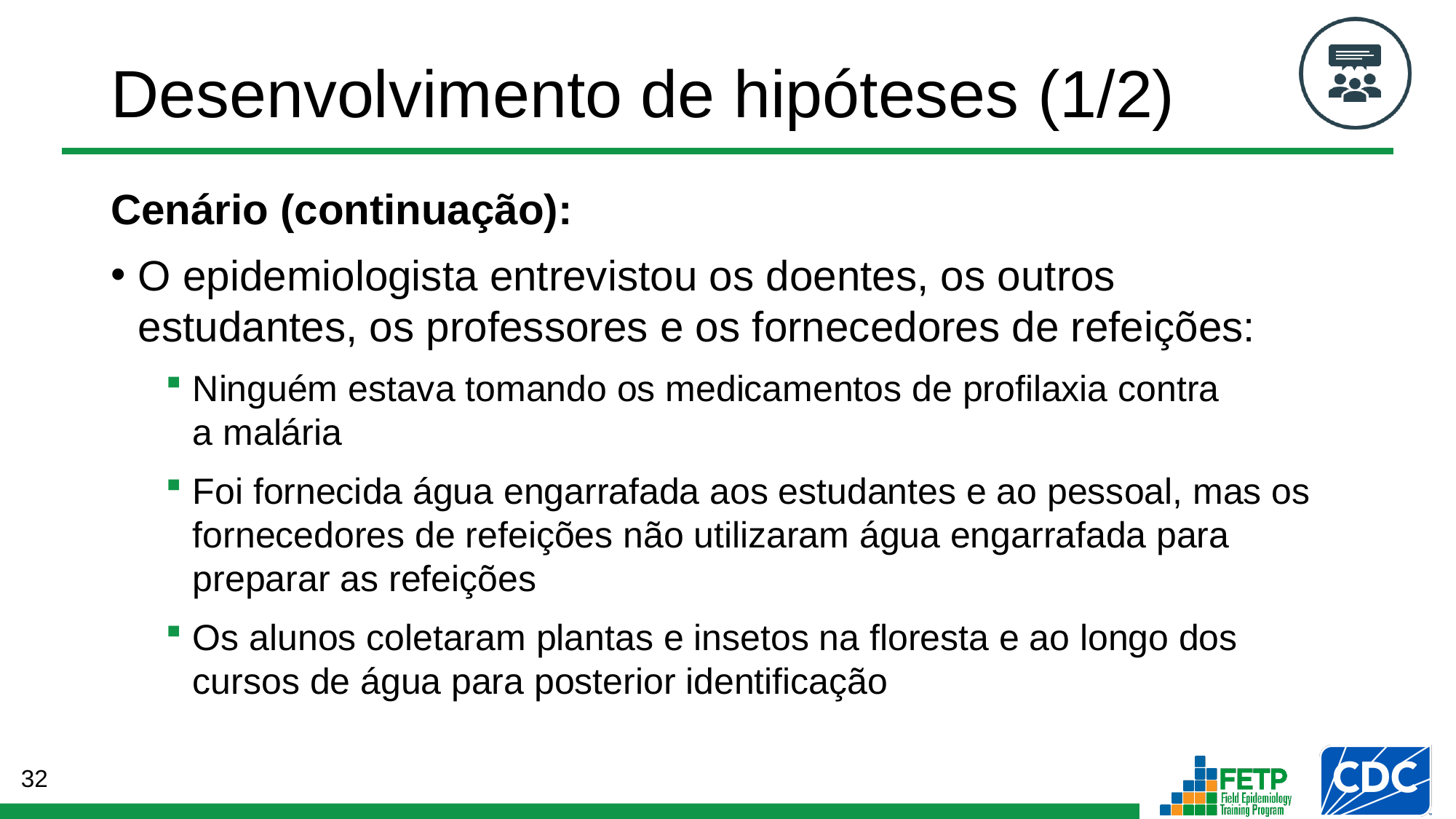

# Desenvolvimento de hipóteses (1/2)
Cenário (continuação):
O epidemiologista entrevistou os doentes, os outros estudantes, os professores e os fornecedores de refeições:
Ninguém estava tomando os medicamentos de profilaxia contra
a malária
Foi fornecida água engarrafada aos estudantes e ao pessoal, mas os fornecedores de refeições não utilizaram água engarrafada para preparar as refeições
Os alunos coletaram plantas e insetos na floresta e ao longo dos cursos de água para posterior identificação